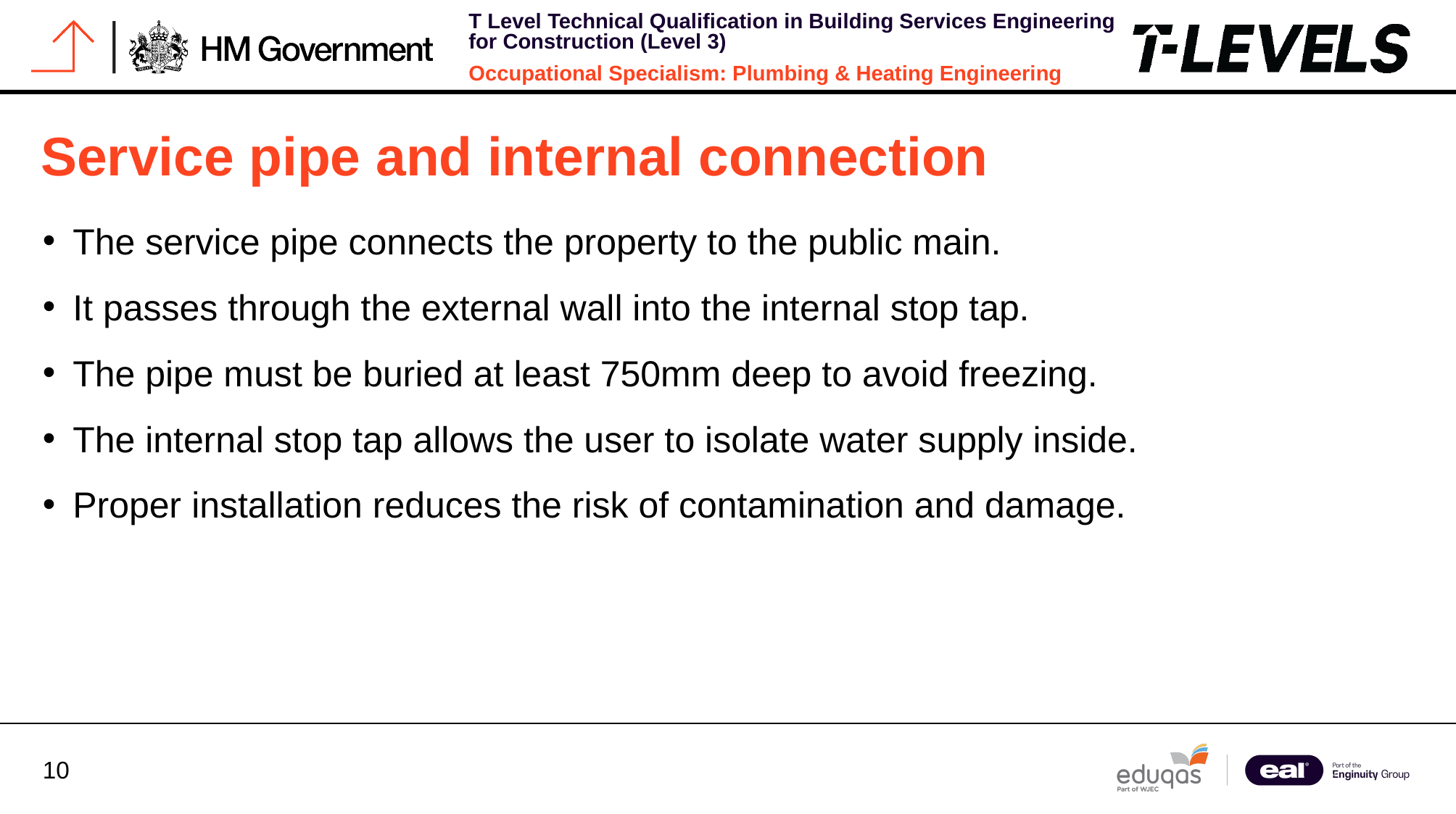

# Service pipe and internal connection
The service pipe connects the property to the public main.
It passes through the external wall into the internal stop tap.
The pipe must be buried at least 750mm deep to avoid freezing.
The internal stop tap allows the user to isolate water supply inside.
Proper installation reduces the risk of contamination and damage.